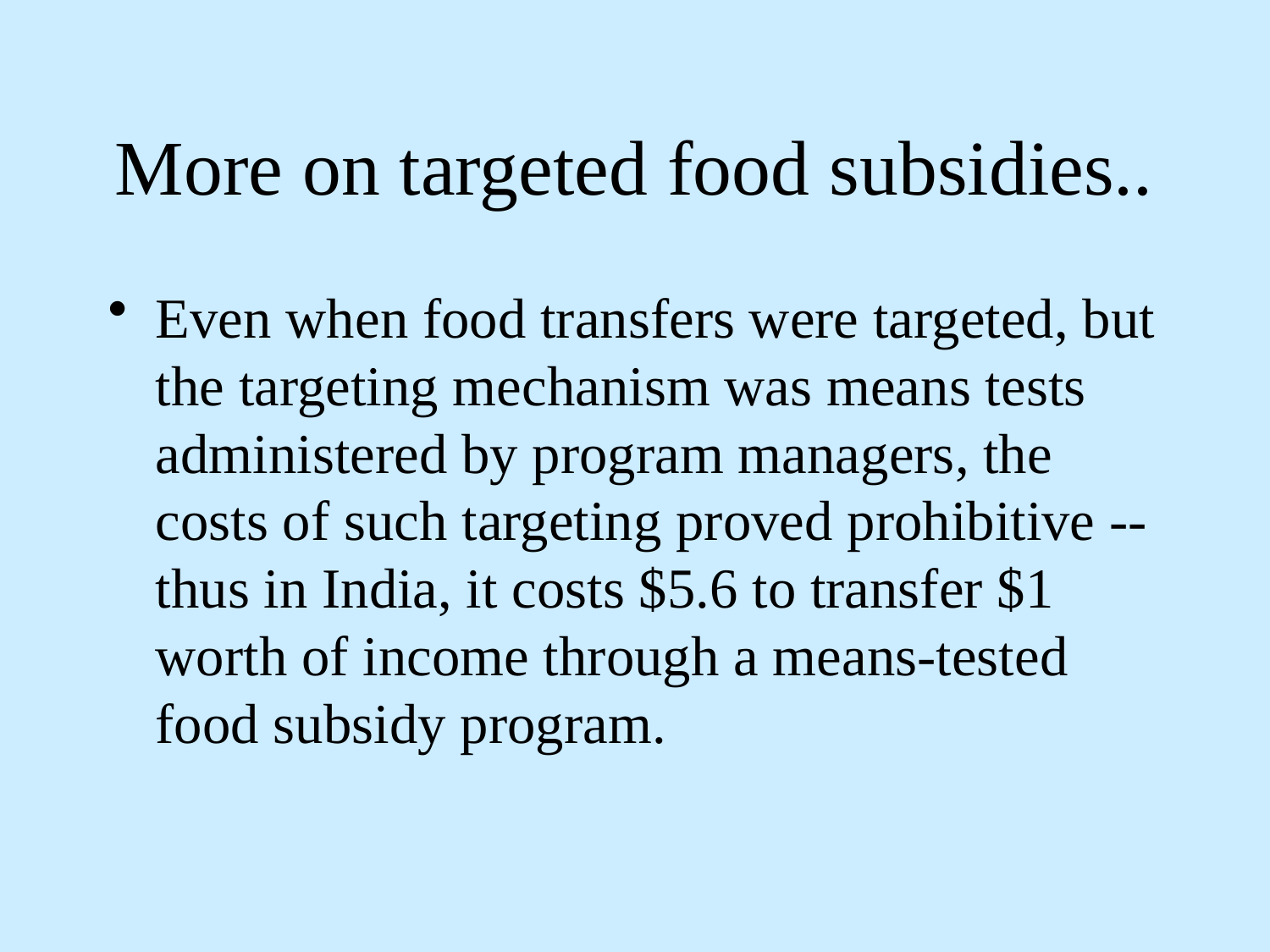

# More on targeted food subsidies..
Even when food transfers were targeted, but the targeting mechanism was means tests administered by program managers, the costs of such targeting proved prohibitive -- thus in India, it costs $5.6 to transfer $1 worth of income through a means-tested food subsidy program.